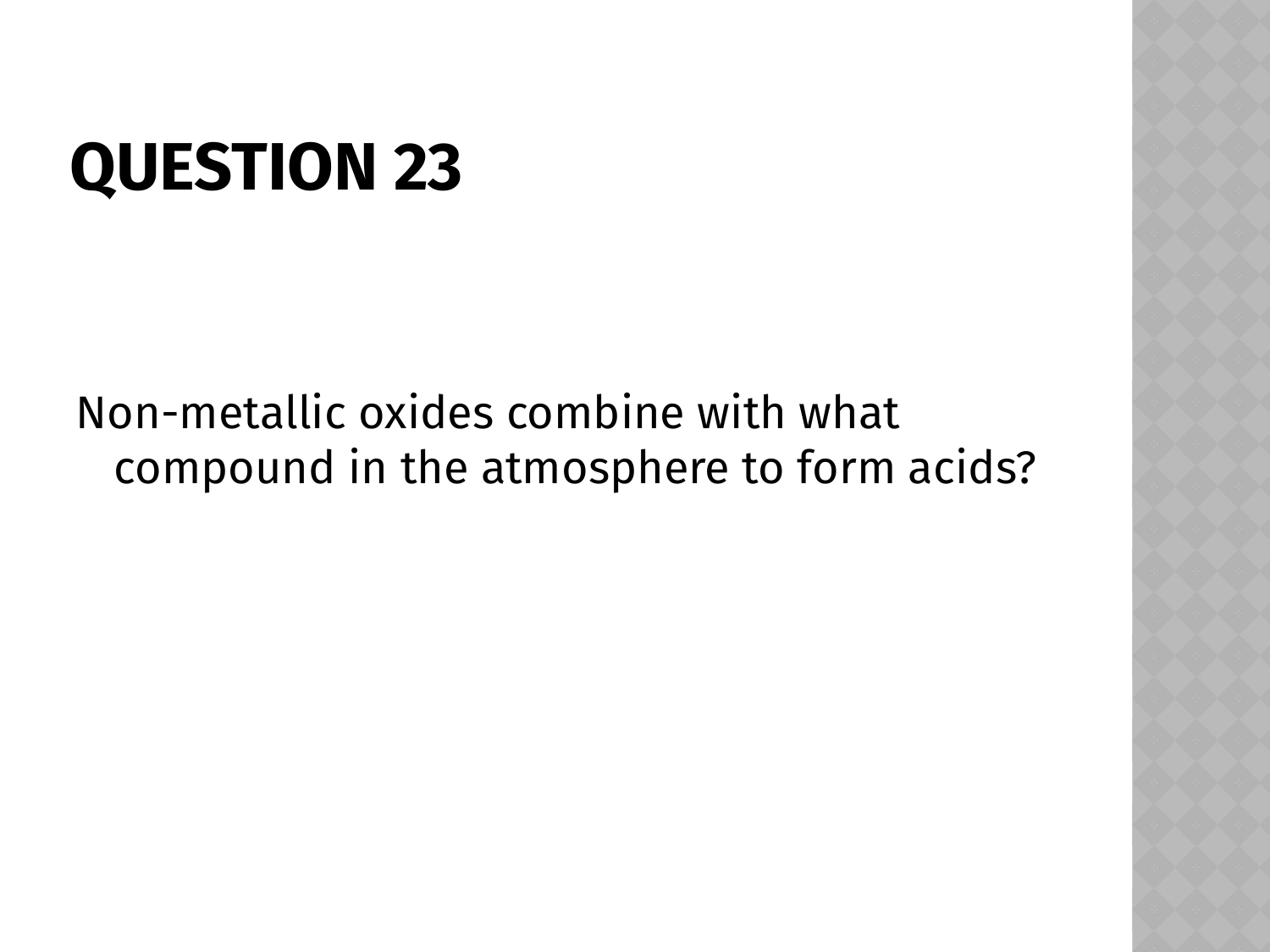

# Question 23
Non-metallic oxides combine with what compound in the atmosphere to form acids?